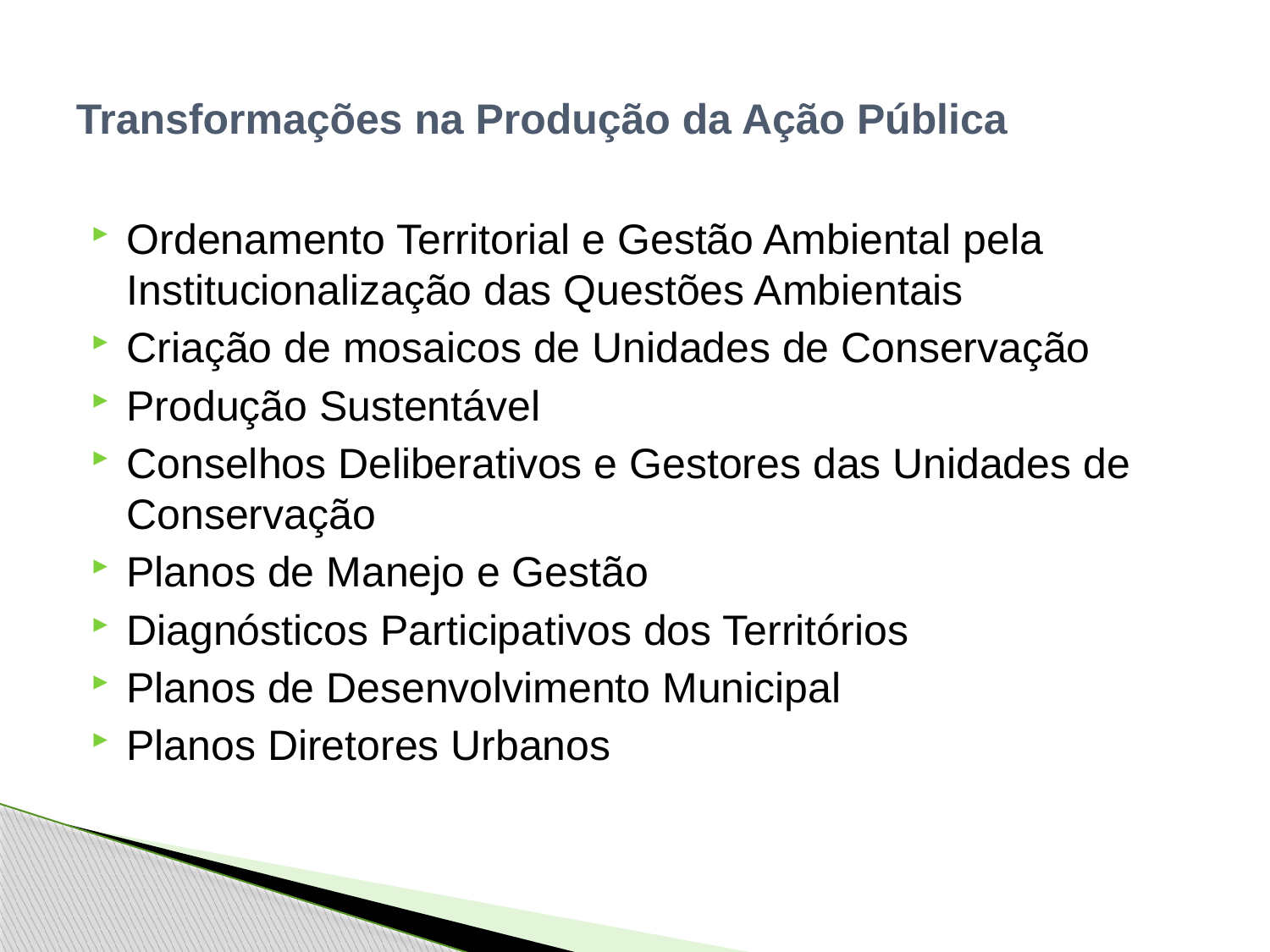

# Transformações na Produção da Ação Pública
Ordenamento Territorial e Gestão Ambiental pela Institucionalização das Questões Ambientais
Criação de mosaicos de Unidades de Conservação
Produção Sustentável
Conselhos Deliberativos e Gestores das Unidades de Conservação
Planos de Manejo e Gestão
Diagnósticos Participativos dos Territórios
Planos de Desenvolvimento Municipal
Planos Diretores Urbanos